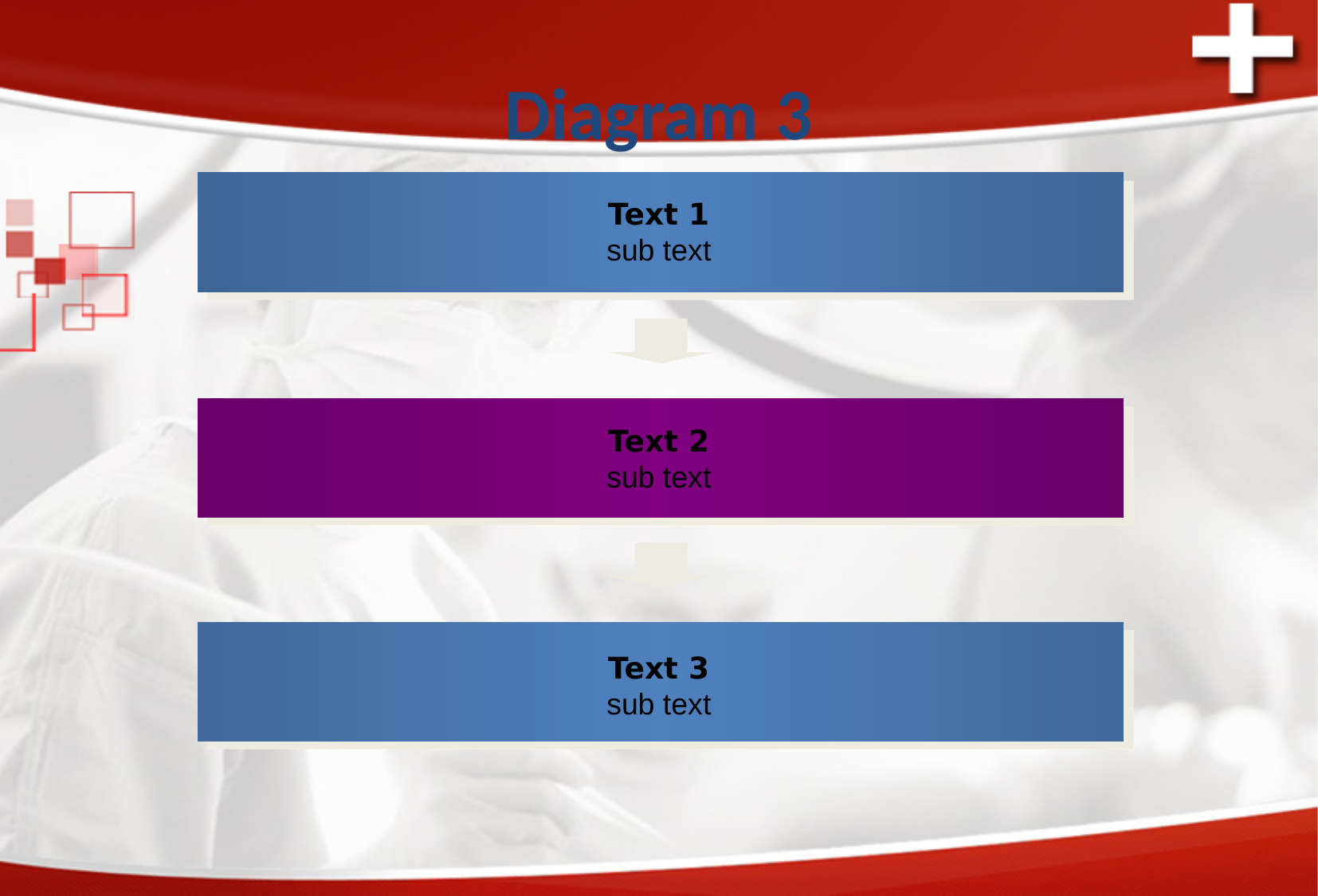

# Diagram 3

Text 1
sub text

Text 2
sub text

Text 3
sub text